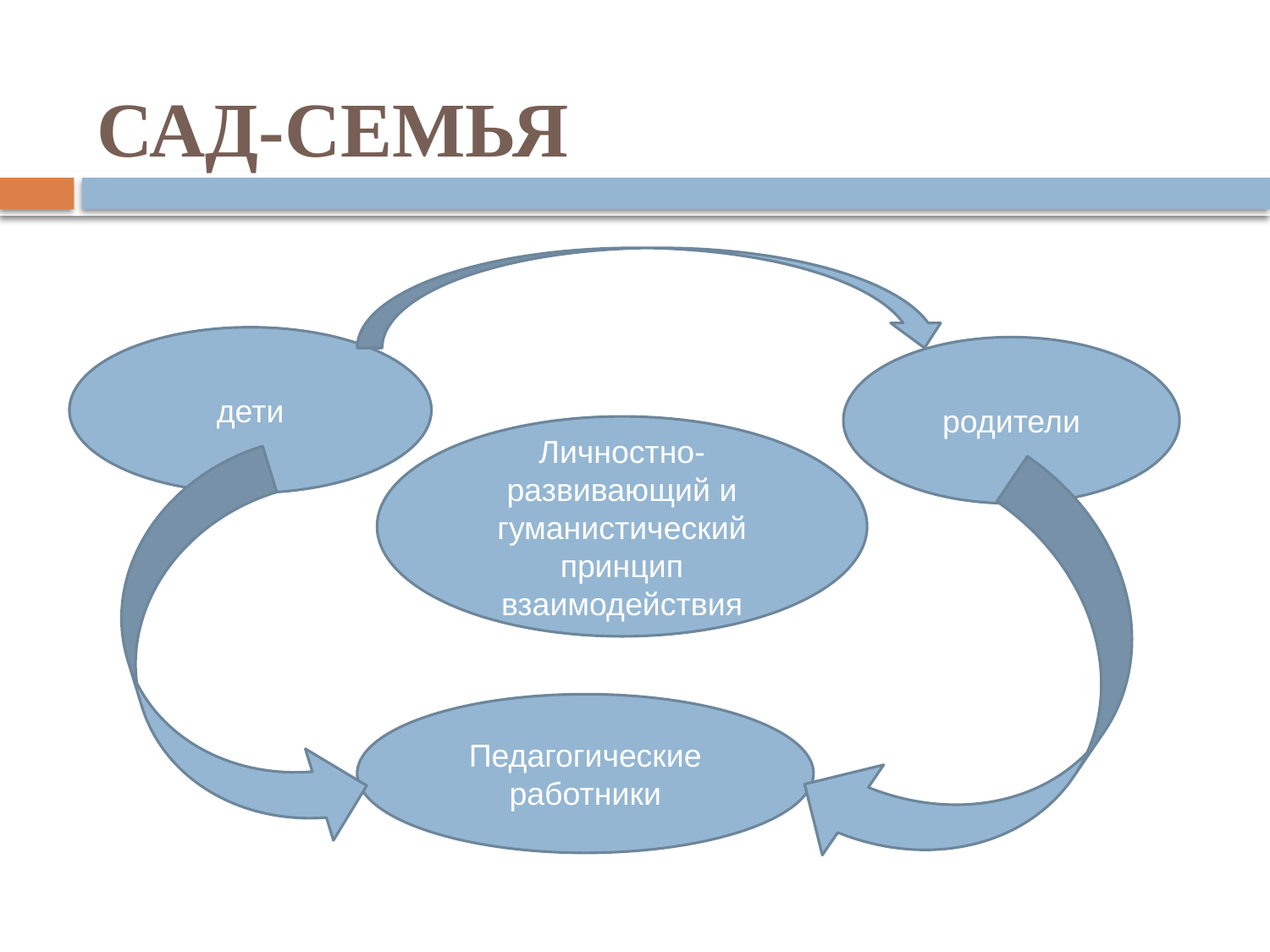

# САД-СЕМЬЯ

дети
родители
Личностно-развивающий и гуманистический принцип взаимодействия

Педагогические работники